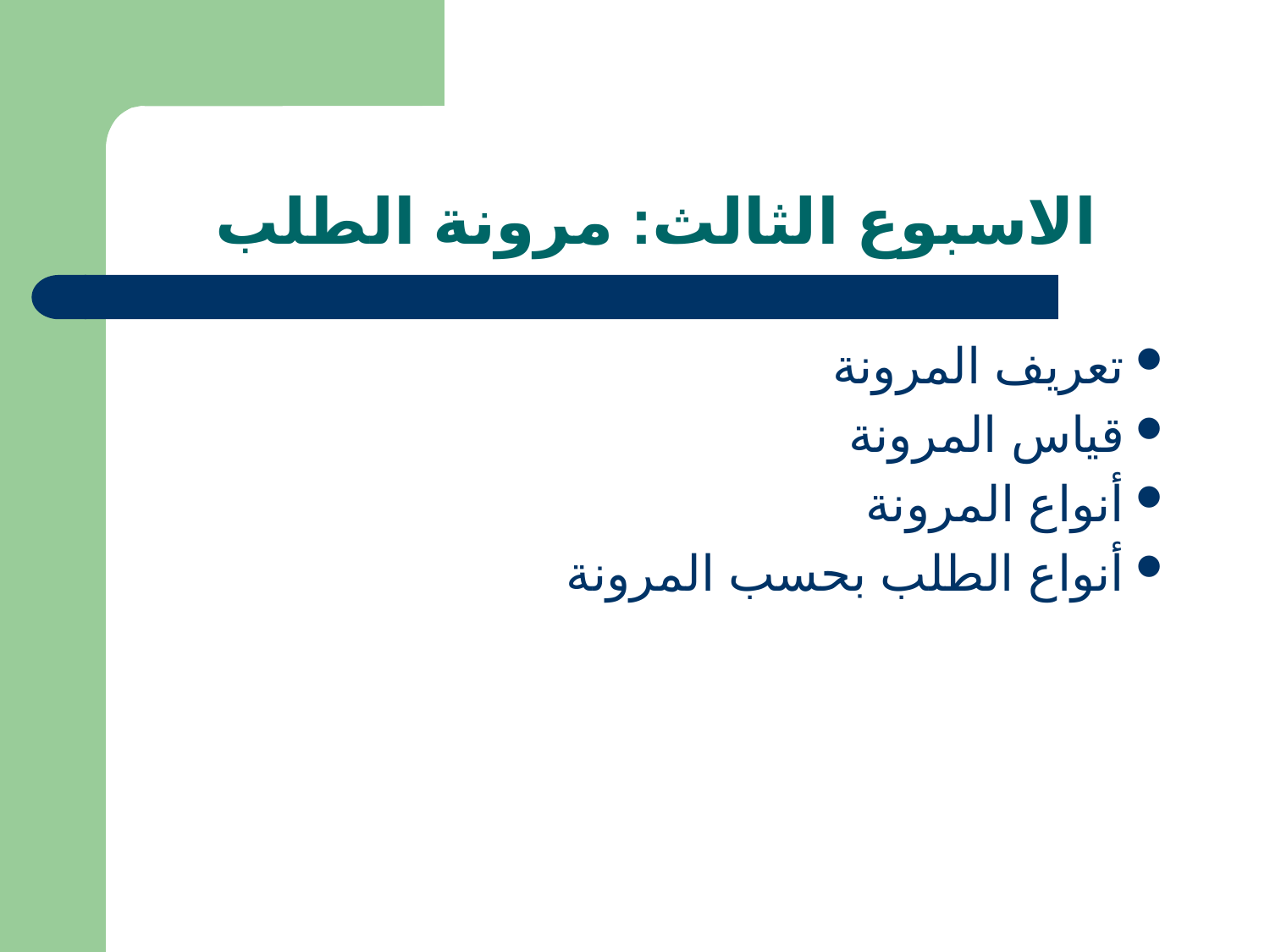

# الاسبوع الثالث: مرونة الطلب
تعريف المرونة
قياس المرونة
أنواع المرونة
أنواع الطلب بحسب المرونة